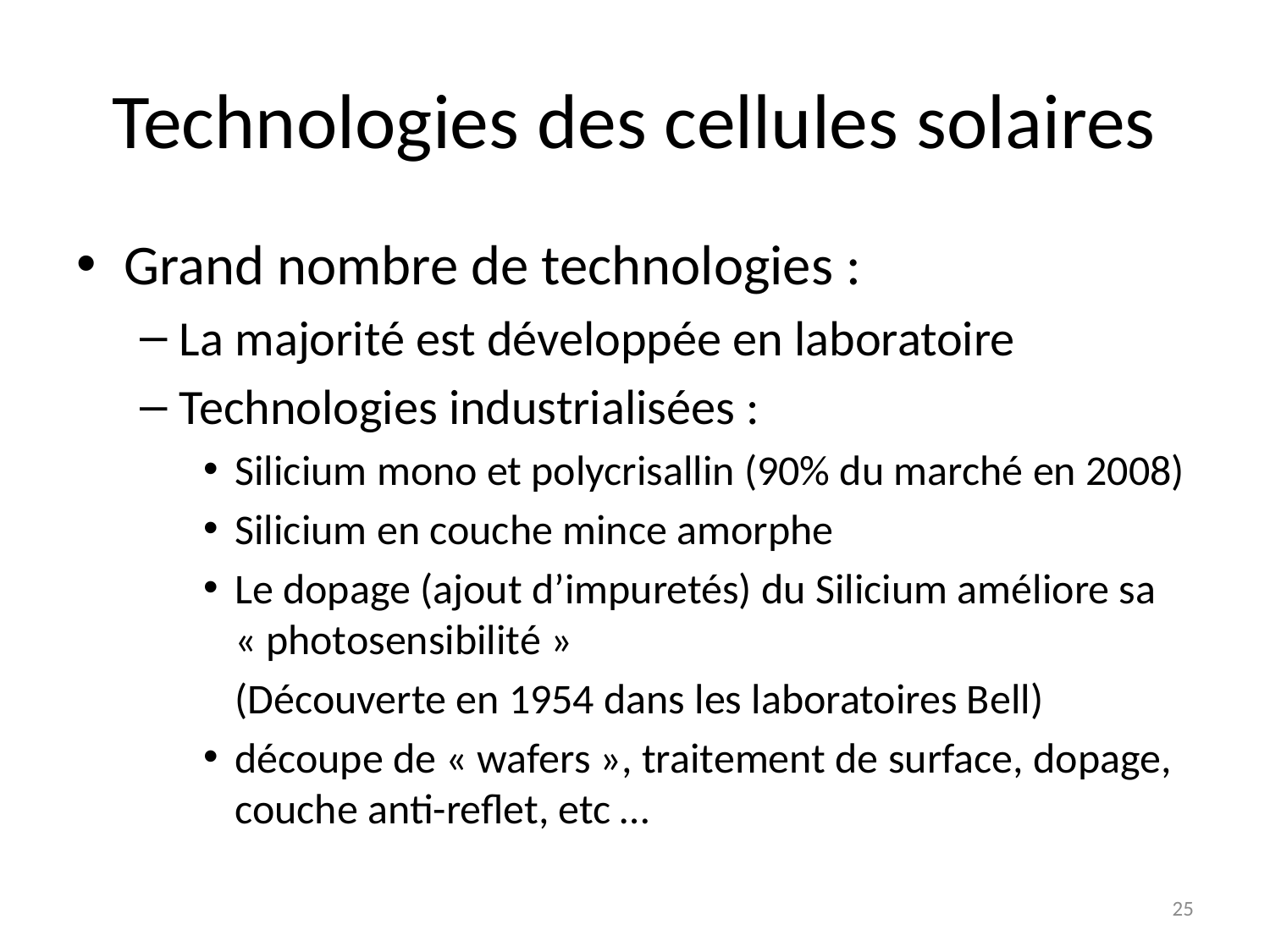

# Technologies des cellules solaires
Grand nombre de technologies :
La majorité est développée en laboratoire
Technologies industrialisées :
Silicium mono et polycrisallin (90% du marché en 2008)
Silicium en couche mince amorphe
Le dopage (ajout d’impuretés) du Silicium améliore sa « photosensibilité »
	(Découverte en 1954 dans les laboratoires Bell)
découpe de « wafers », traitement de surface, dopage, couche anti-reflet, etc …
25